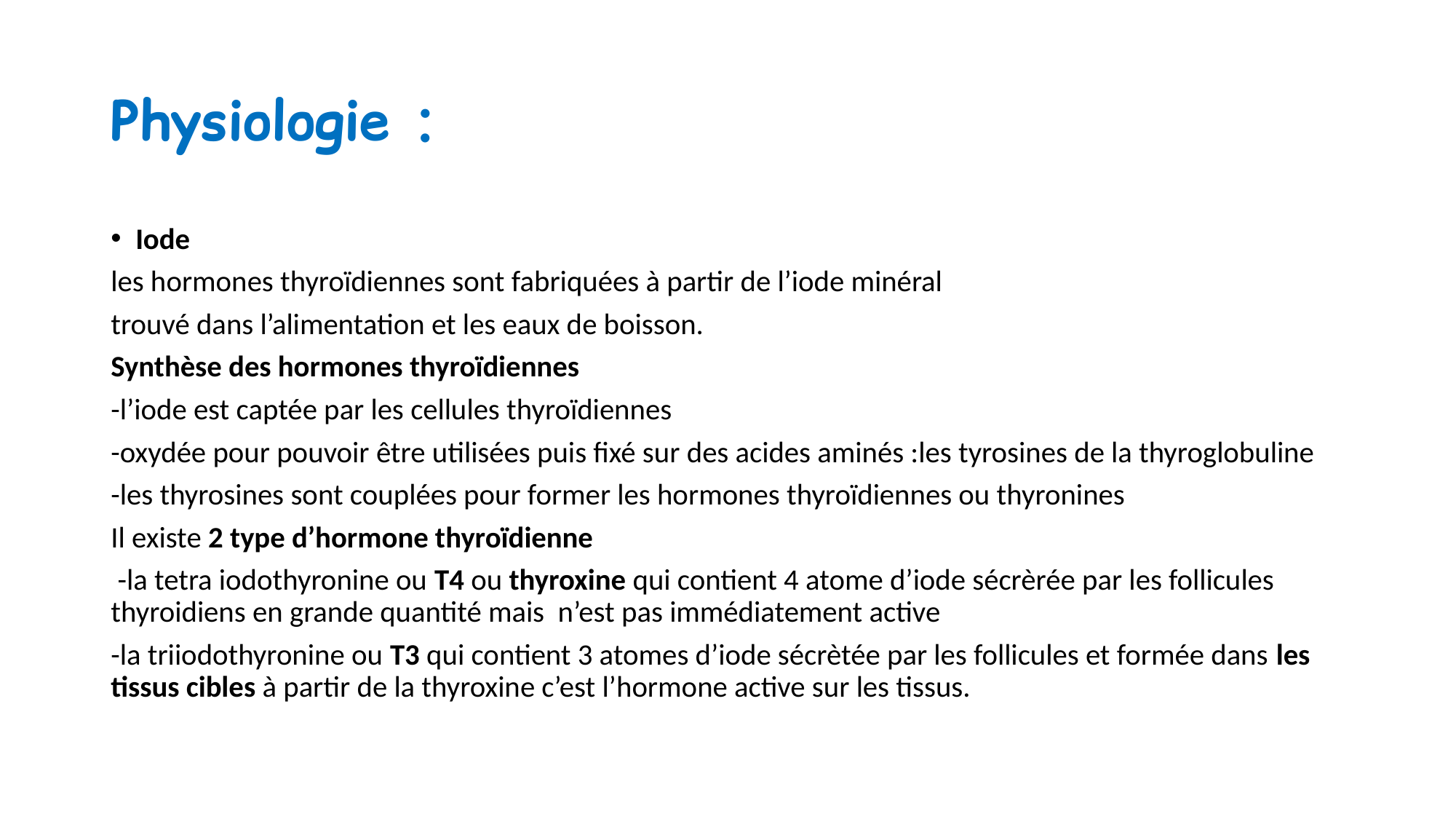

# Physiologie :
Iode
les hormones thyroïdiennes sont fabriquées à partir de l’iode minéral
trouvé dans l’alimentation et les eaux de boisson.
Synthèse des hormones thyroïdiennes
-l’iode est captée par les cellules thyroïdiennes
-oxydée pour pouvoir être utilisées puis fixé sur des acides aminés :les tyrosines de la thyroglobuline
-les thyrosines sont couplées pour former les hormones thyroïdiennes ou thyronines
Il existe 2 type d’hormone thyroïdienne
 -la tetra iodothyronine ou T4 ou thyroxine qui contient 4 atome d’iode sécrèrée par les follicules thyroidiens en grande quantité mais  n’est pas immédiatement active
-la triiodothyronine ou T3 qui contient 3 atomes d’iode sécrètée par les follicules et formée dans les tissus cibles à partir de la thyroxine c’est l’hormone active sur les tissus.